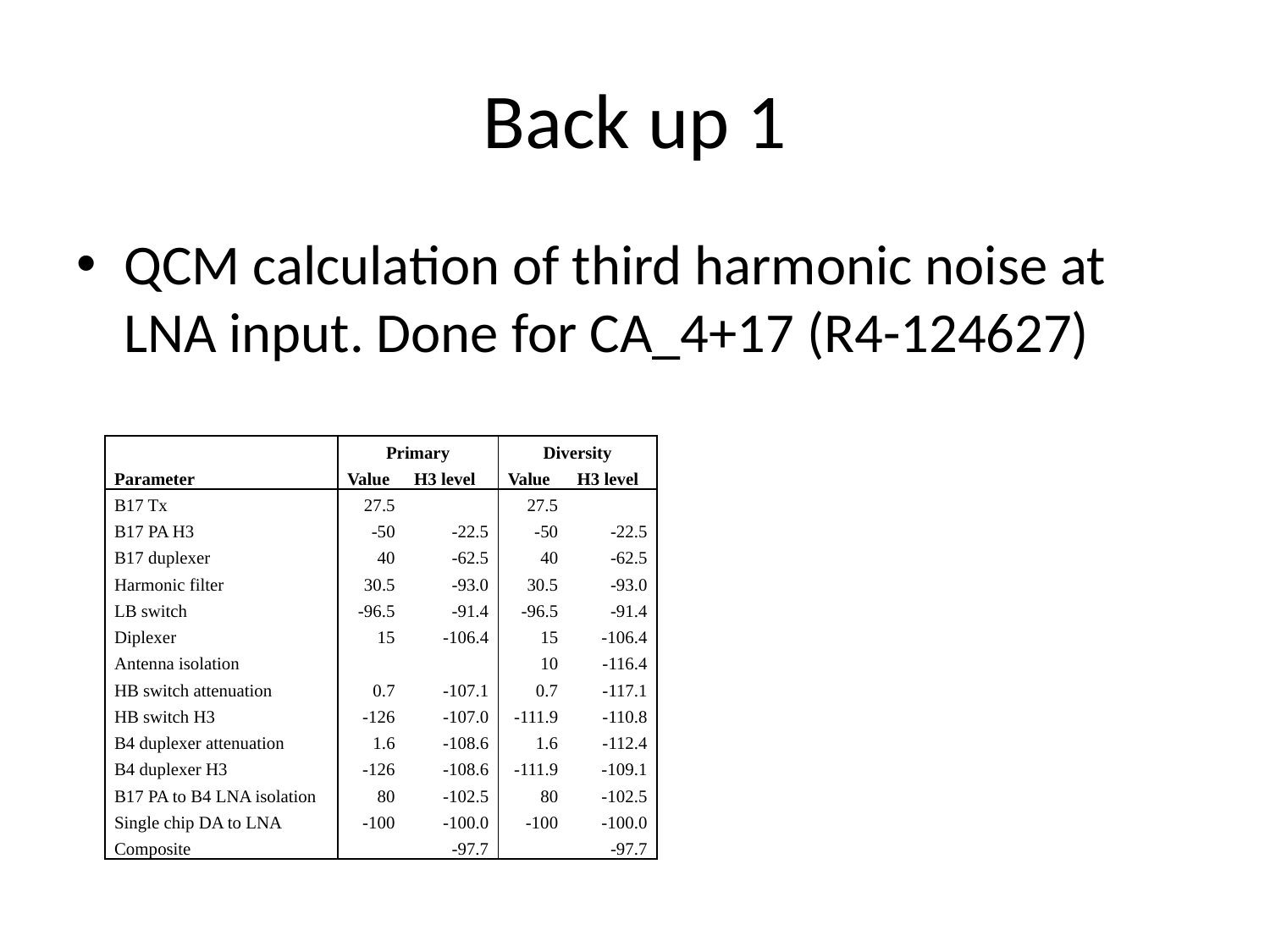

# Back up 1
QCM calculation of third harmonic noise at LNA input. Done for CA_4+17 (R4-124627)
|  | Primary |  | Diversity |  |
| --- | --- | --- | --- | --- |
| Parameter | Value | H3 level | Value | H3 level |
| B17 Tx | 27.5 |  | 27.5 |  |
| B17 PA H3 | -50 | -22.5 | -50 | -22.5 |
| B17 duplexer | 40 | -62.5 | 40 | -62.5 |
| Harmonic filter | 30.5 | -93.0 | 30.5 | -93.0 |
| LB switch | -96.5 | -91.4 | -96.5 | -91.4 |
| Diplexer | 15 | -106.4 | 15 | -106.4 |
| Antenna isolation |  |  | 10 | -116.4 |
| HB switch attenuation | 0.7 | -107.1 | 0.7 | -117.1 |
| HB switch H3 | -126 | -107.0 | -111.9 | -110.8 |
| B4 duplexer attenuation | 1.6 | -108.6 | 1.6 | -112.4 |
| B4 duplexer H3 | -126 | -108.6 | -111.9 | -109.1 |
| B17 PA to B4 LNA isolation | 80 | -102.5 | 80 | -102.5 |
| Single chip DA to LNA | -100 | -100.0 | -100 | -100.0 |
| Composite |  | -97.7 |  | -97.7 |